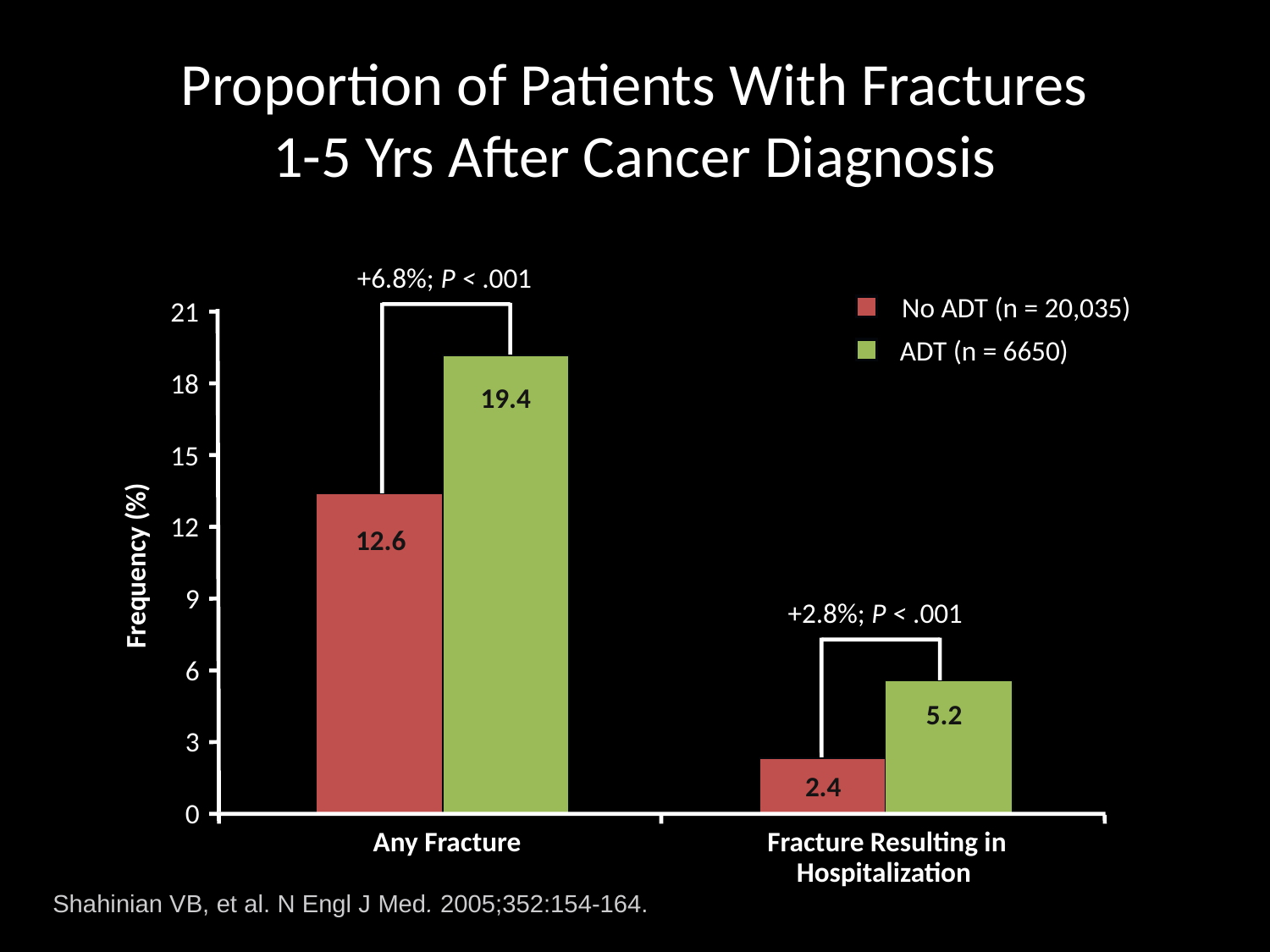

Proportion of Patients With Fractures
1-5 Yrs After Cancer Diagnosis
+6.8%; P < .001
No ADT (n = 20,035)
21

ADT (n = 6650)

18
19.4

15

12
12.6

Frequency (%)
9
+2.8%; P < .001

6

5.2
3

2.4
0

 Any Fracture
Fracture Resulting in Hospitalization
Shahinian VB, et al. N Engl J Med. 2005;352:154-164.